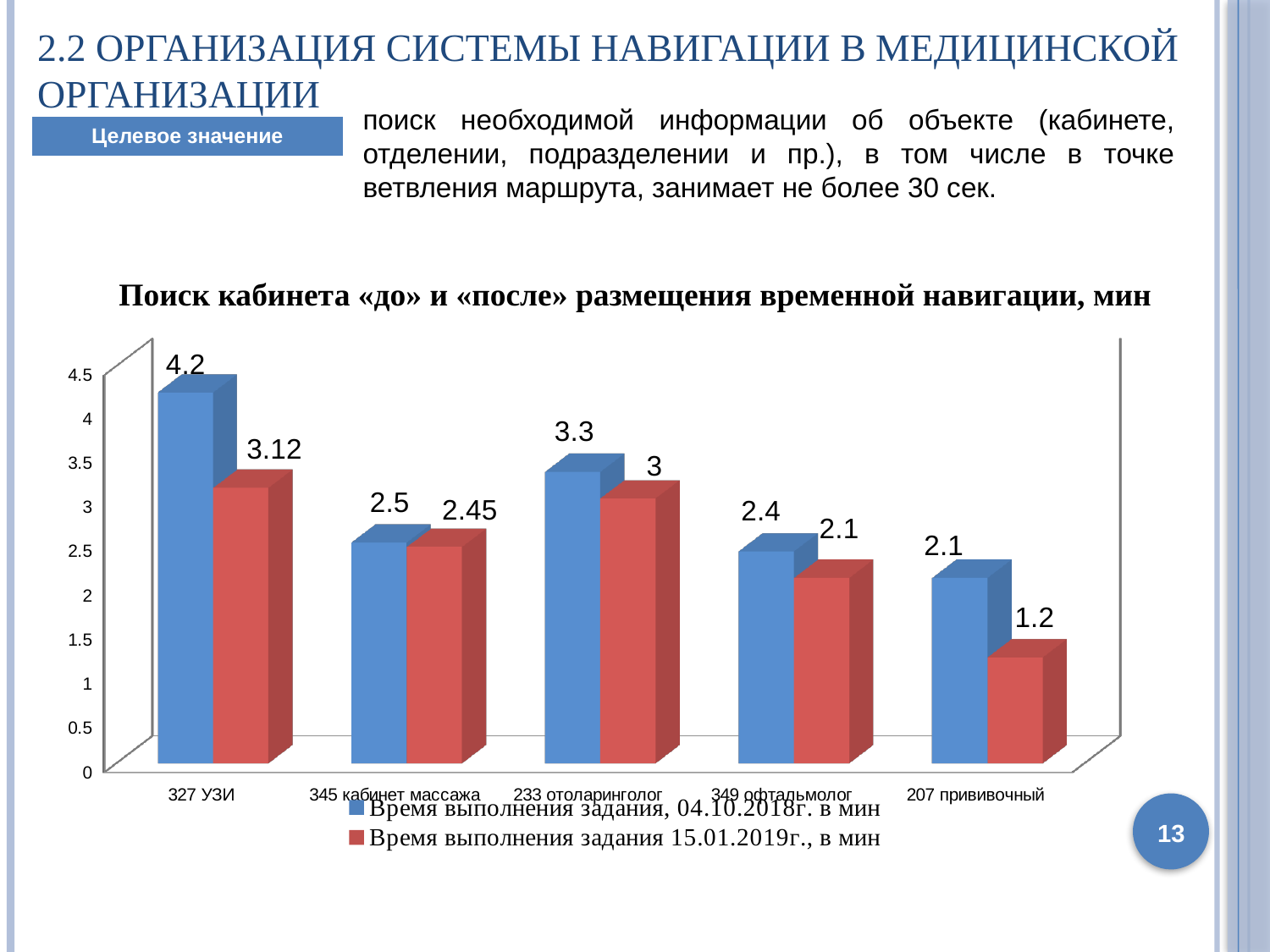

2.2 Организация системы навигации в медицинской организации
поиск необходимой информации об объекте (кабинете, отделении, подразделении и пр.), в том числе в точке ветвления маршрута, занимает не более 30 сек.
| Целевое значение |
| --- |
Поиск кабинета «до» и «после» размещения временной навигации, мин

[unsupported chart]

13